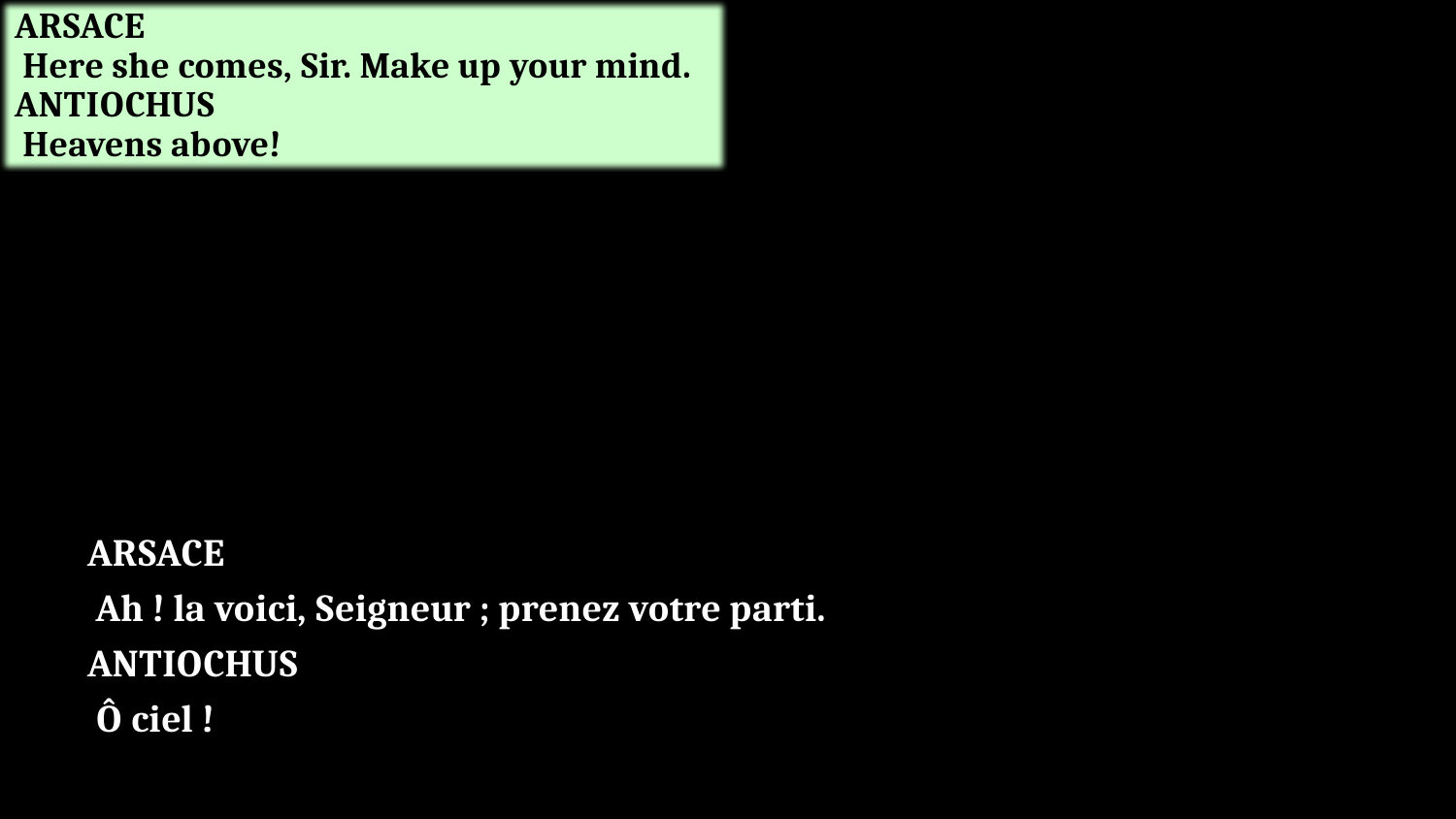

ARSACE
 Here she comes, Sir. Make up your mind.
ANTIOCHUS
 Heavens above!
# ARSACE Ah ! la voici, Seigneur ; prenez votre parti. ANTIOCHUS Ô ciel !